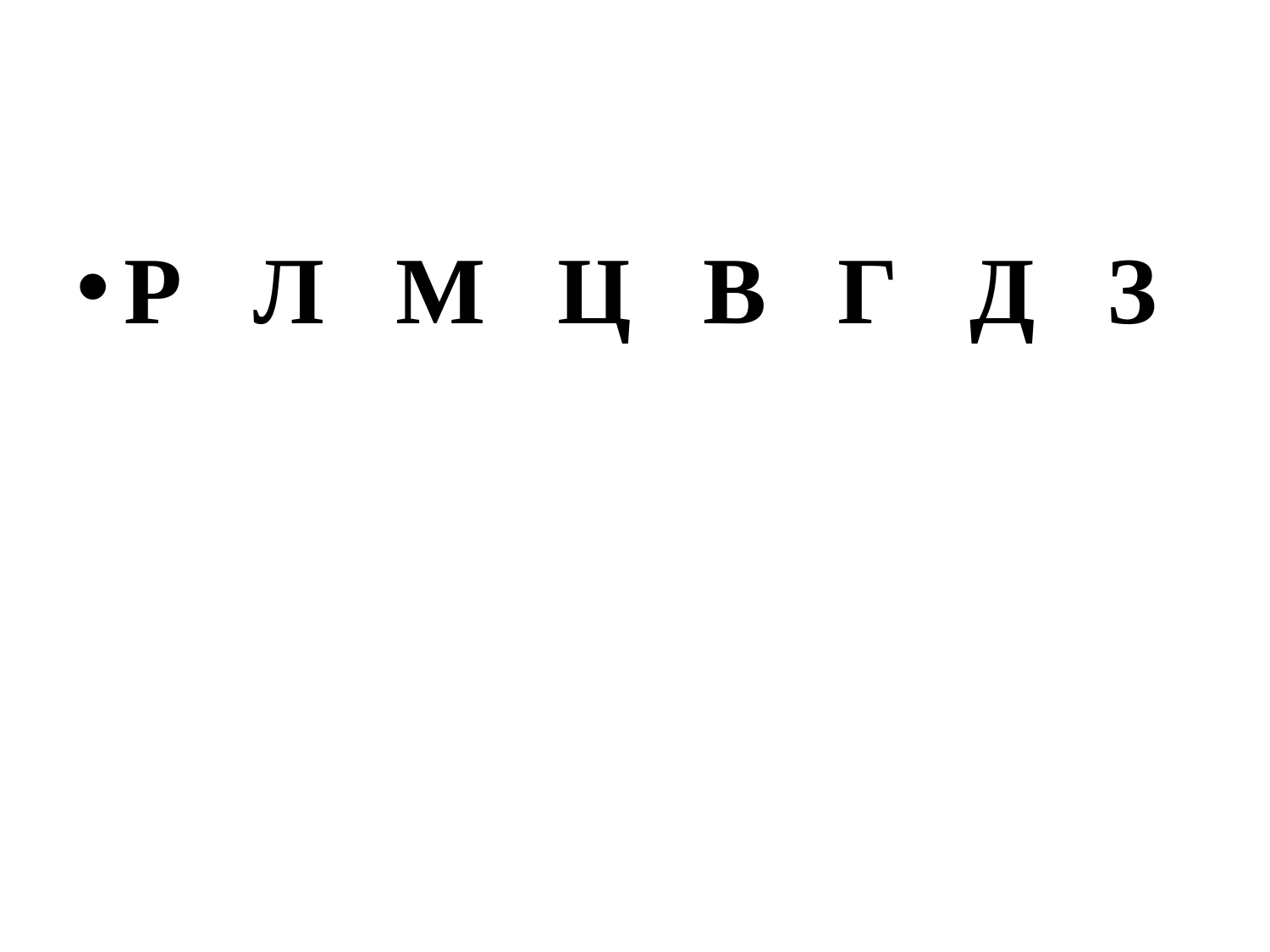

#
Р   Л   М   Ц   В   Г   Д   З